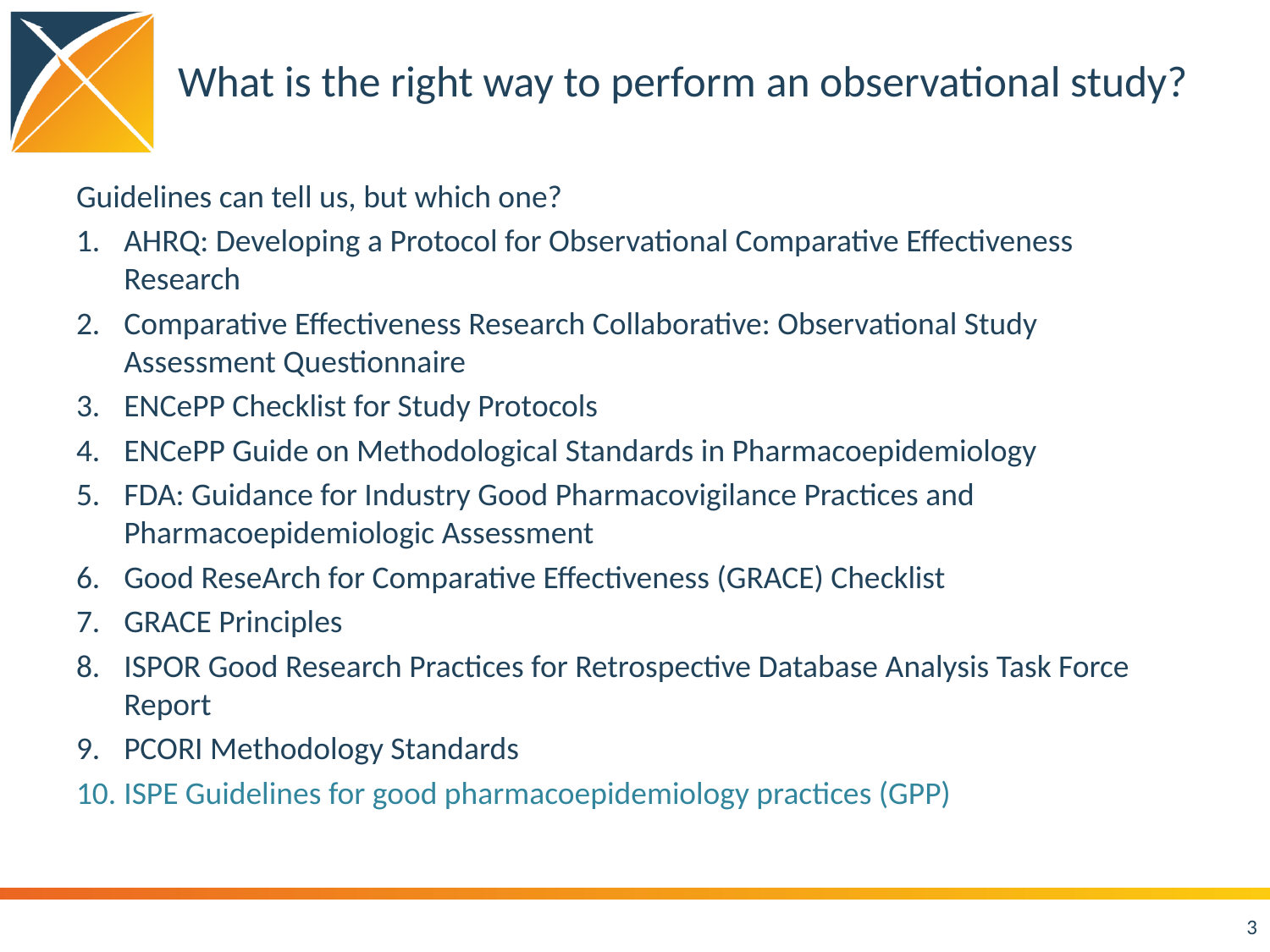

# What is the right way to perform an observational study?
Guidelines can tell us, but which one?
AHRQ: Developing a Protocol for Observational Comparative Effectiveness Research
Comparative Effectiveness Research Collaborative: Observational Study Assessment Questionnaire
ENCePP Checklist for Study Protocols
ENCePP Guide on Methodological Standards in Pharmacoepidemiology
FDA: Guidance for Industry Good Pharmacovigilance Practices and Pharmacoepidemiologic Assessment
Good ReseArch for Comparative Effectiveness (GRACE) Checklist
GRACE Principles
ISPOR Good Research Practices for Retrospective Database Analysis Task Force Report
PCORI Methodology Standards
ISPE Guidelines for good pharmacoepidemiology practices (GPP)
3